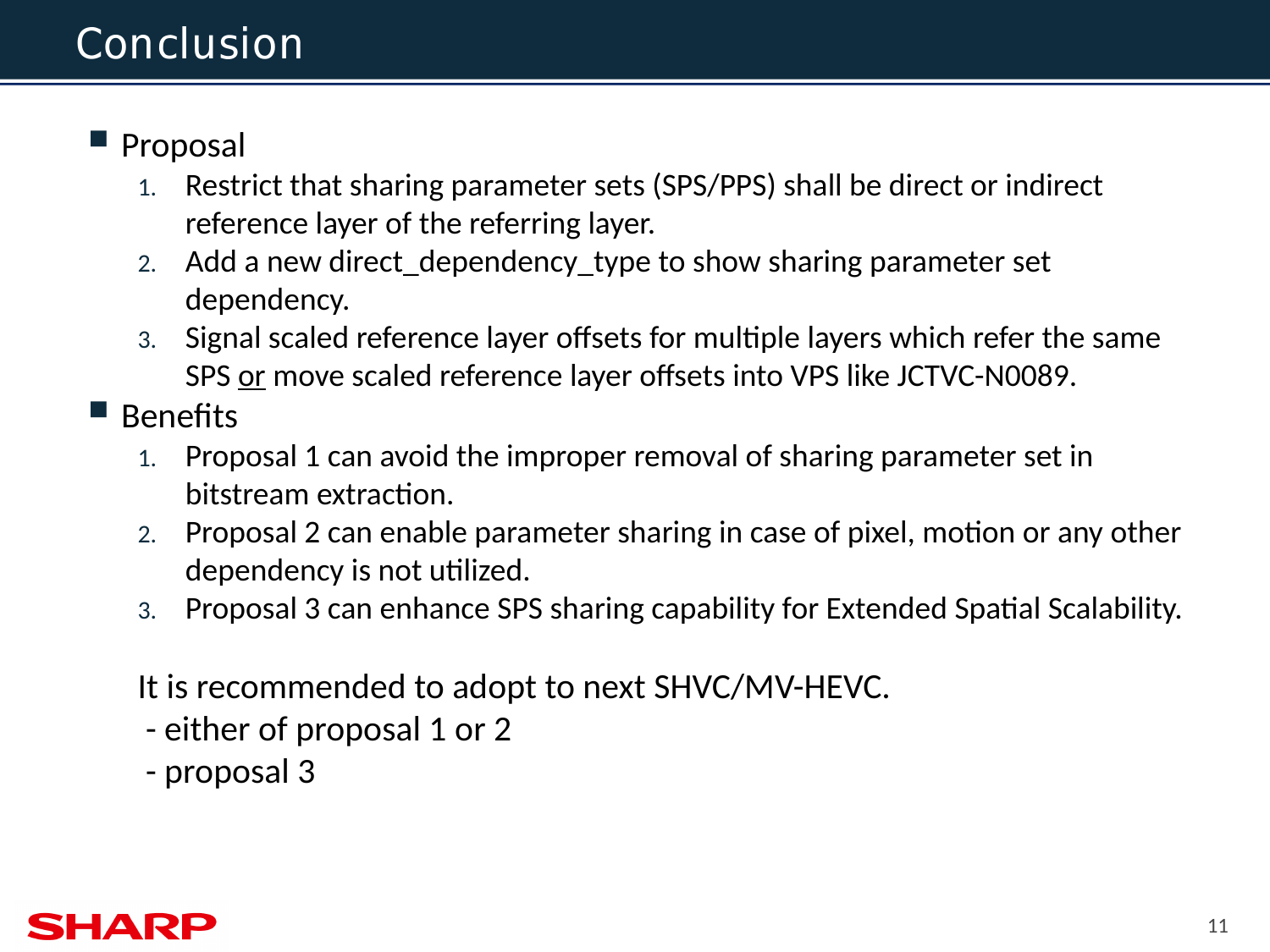

# Conclusion
Proposal
Restrict that sharing parameter sets (SPS/PPS) shall be direct or indirect reference layer of the referring layer.
Add a new direct_dependency_type to show sharing parameter set dependency.
Signal scaled reference layer offsets for multiple layers which refer the same SPS or move scaled reference layer offsets into VPS like JCTVC-N0089.
Benefits
Proposal 1 can avoid the improper removal of sharing parameter set in bitstream extraction.
Proposal 2 can enable parameter sharing in case of pixel, motion or any other dependency is not utilized.
Proposal 3 can enhance SPS sharing capability for Extended Spatial Scalability.

It is recommended to adopt to next SHVC/MV-HEVC.
 - either of proposal 1 or 2
 - proposal 3

11